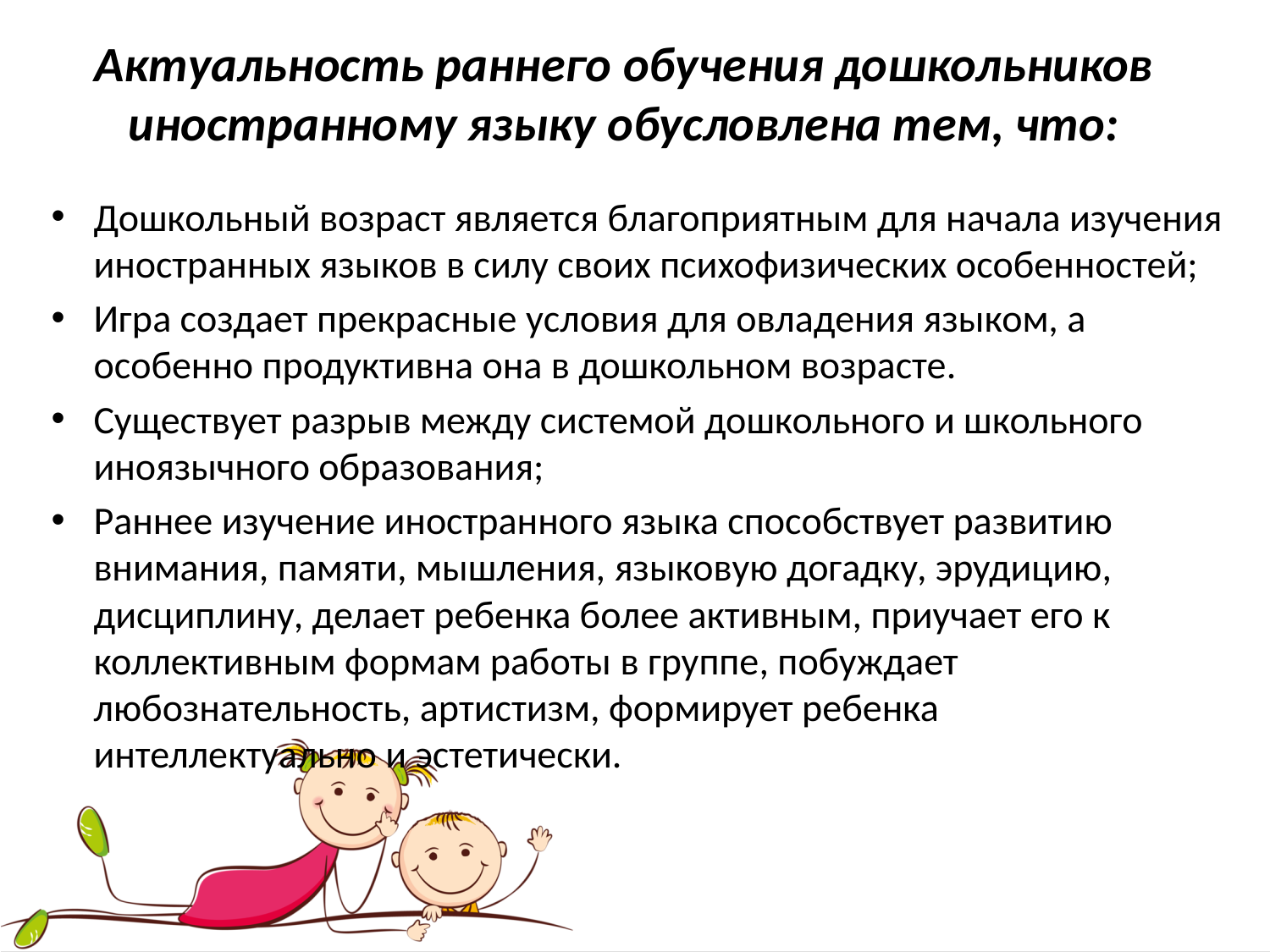

Актуальность раннего обучения дошкольников иностранному языку обусловлена тем, что:
Дошкольный возраст является благоприятным для начала изучения иностранных языков в силу своих психофизических особенностей;
Игра создает прекрасные условия для овладения языком, а особенно продуктивна она в дошкольном возрасте.
Существует разрыв между системой дошкольного и школьного иноязычного образования;
Раннее изучение иностранного языка способствует развитию внимания, памяти, мышления, языковую догадку, эрудицию, дисциплину, делает ребенка более активным, приучает его к коллективным формам работы в группе, побуждает любознательность, артистизм, формирует ребенка интеллектуально и эстетически.